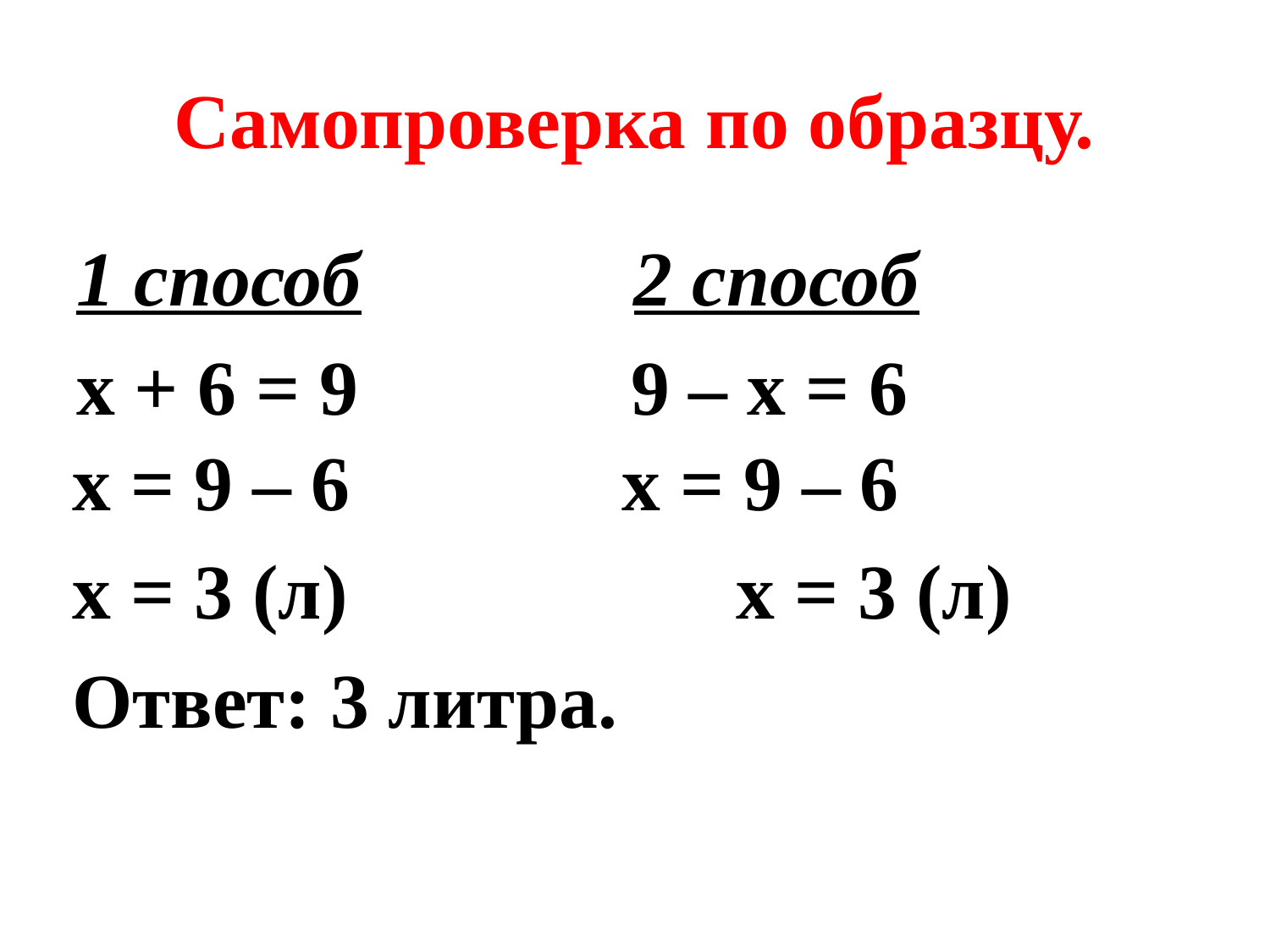

# Самопроверка по образцу.
1 способ              2 способ
х + 6 = 9              9 – х = 6
х = 9 – 6              х = 9 – 6
х = 3 (л)                    х = 3 (л)
Ответ: 3 литра.